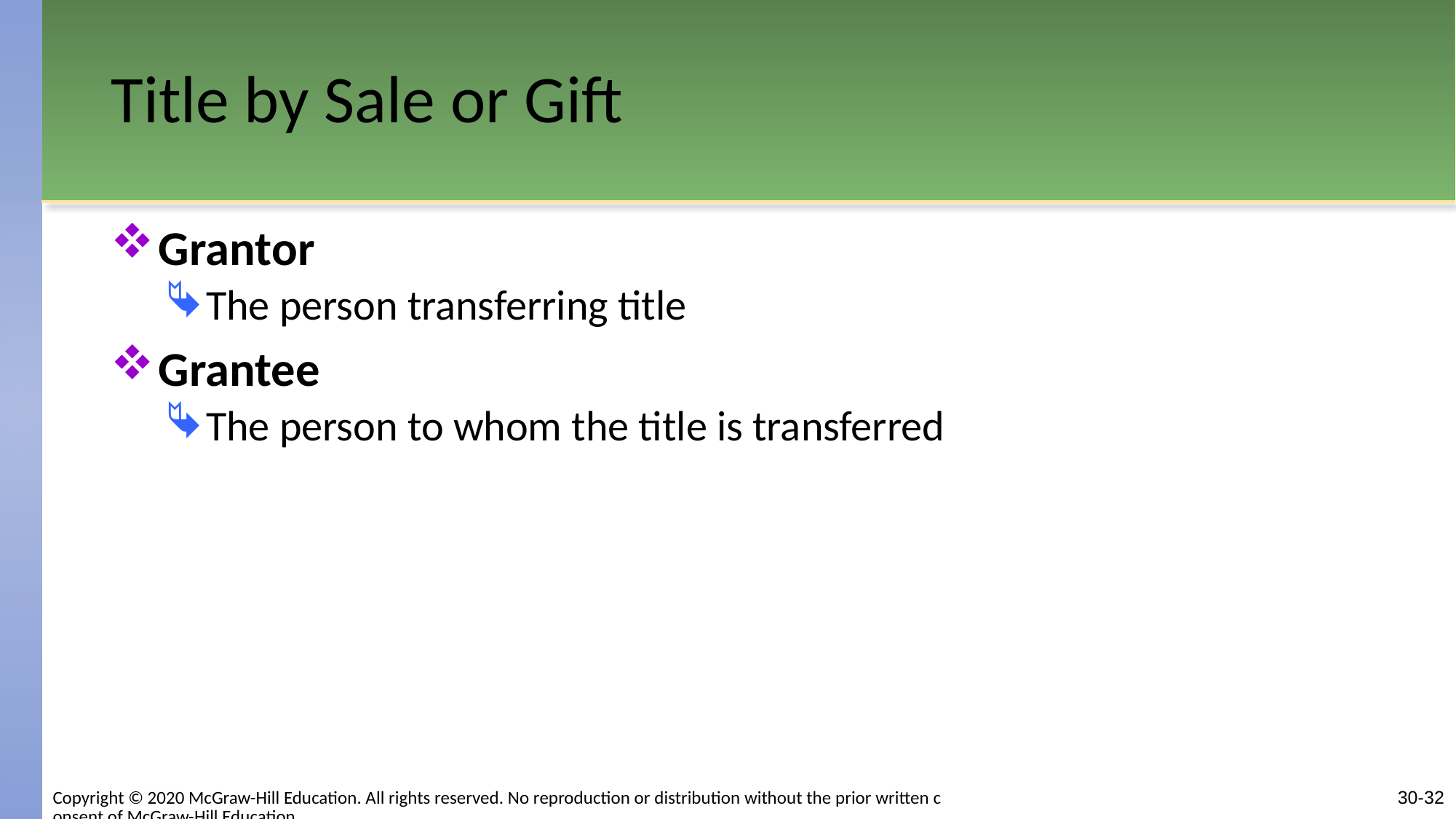

# Title by Sale or Gift
Grantor
The person transferring title
Grantee
The person to whom the title is transferred
Copyright © 2020 McGraw-Hill Education. All rights reserved. No reproduction or distribution without the prior written consent of McGraw-Hill Education.
30-32